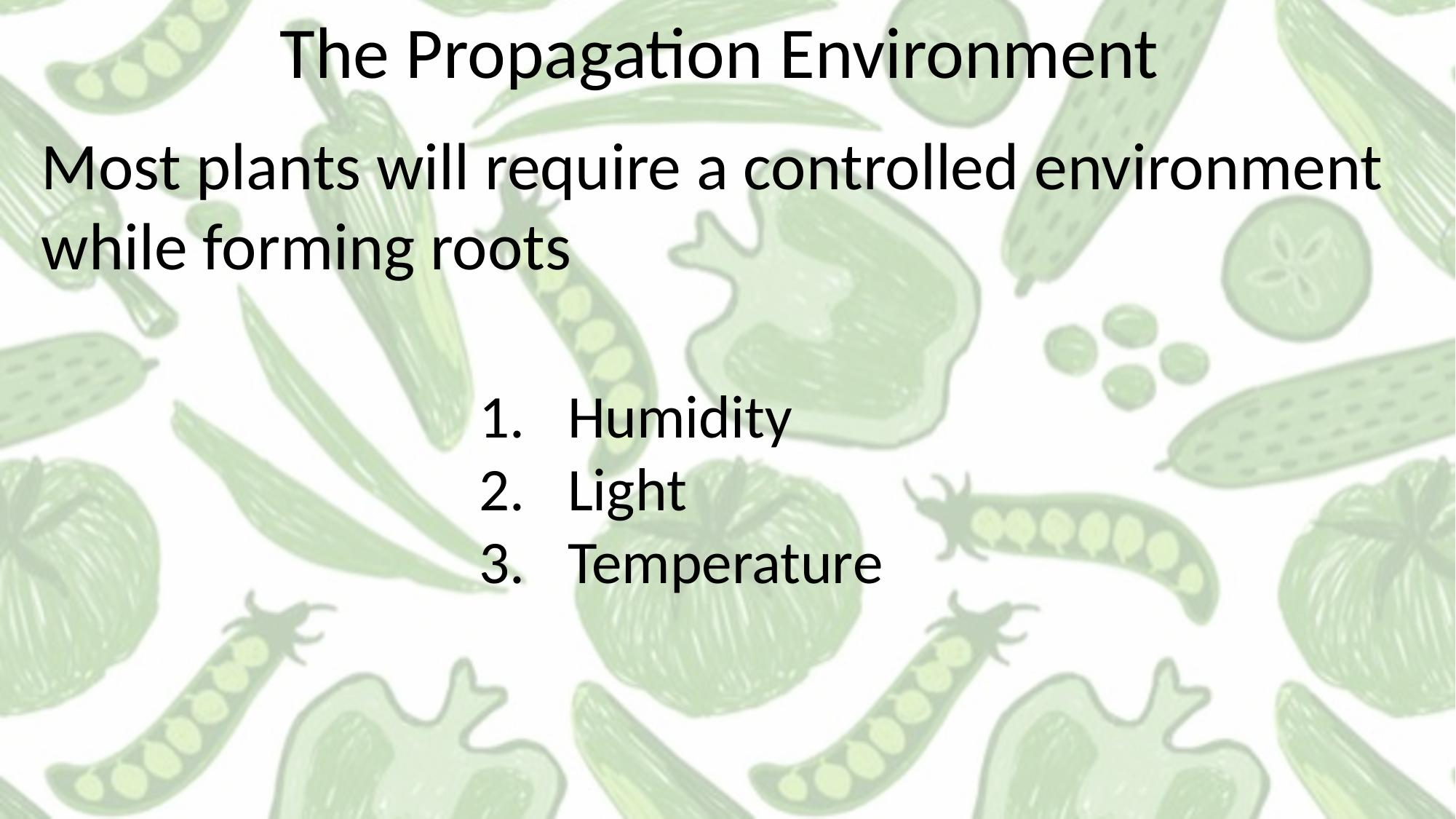

The Propagation Environment
Most plants will require a controlled environment while forming roots
Humidity
Light
Temperature